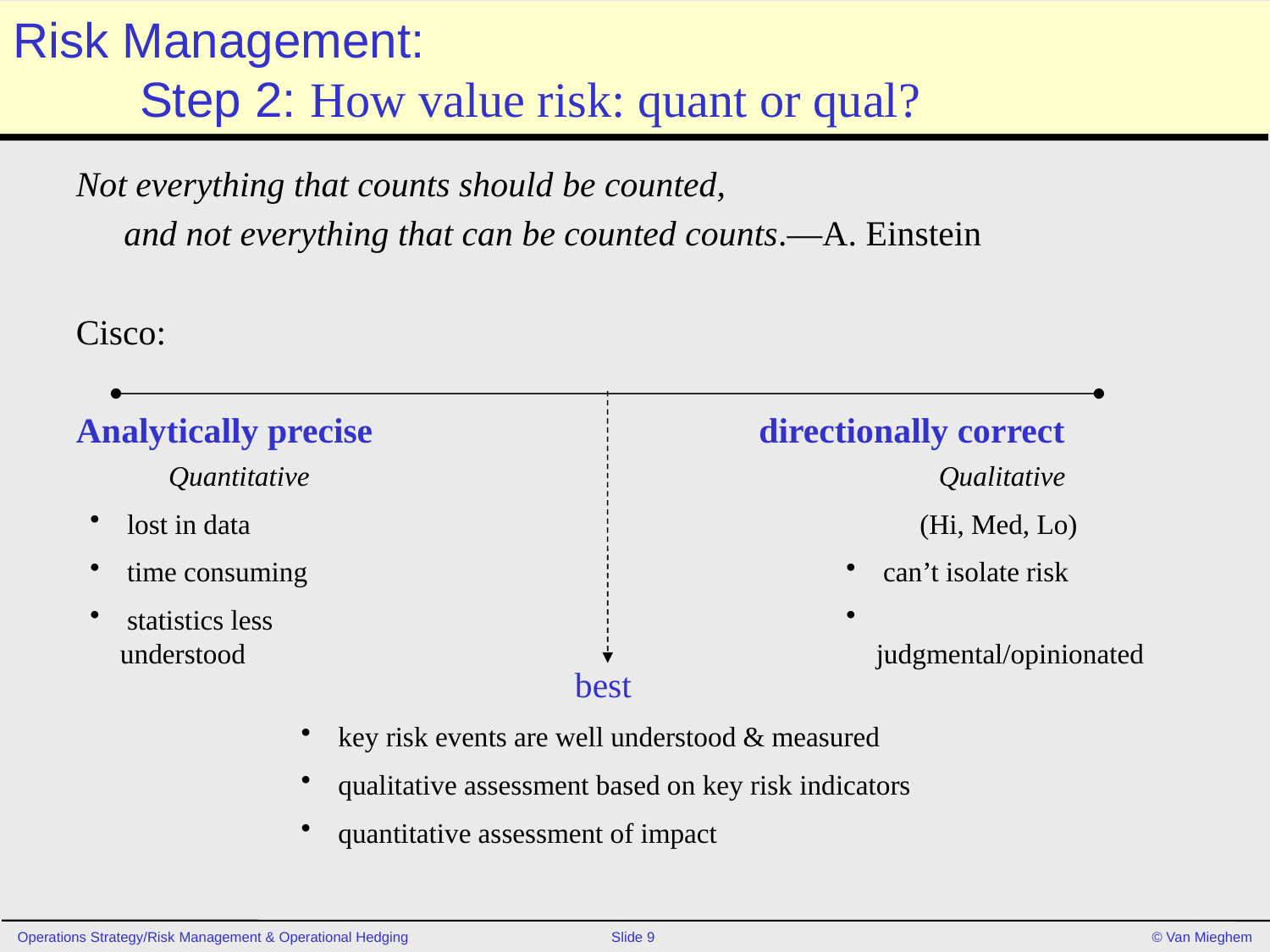

# Risk Management: Step 2: How value risk: quant or qual?
Not everything that counts should be counted,
	and not everything that can be counted counts.—A. Einstein

Cisco:

Analytically precise				directionally correct

best
 key risk events are well understood & measured
 qualitative assessment based on key risk indicators
 quantitative assessment of impact

Quantitative
 lost in data
 time consuming
 statistics less understood
 Qualitative
(Hi, Med, Lo)
 can’t isolate risk
 judgmental/opinionated